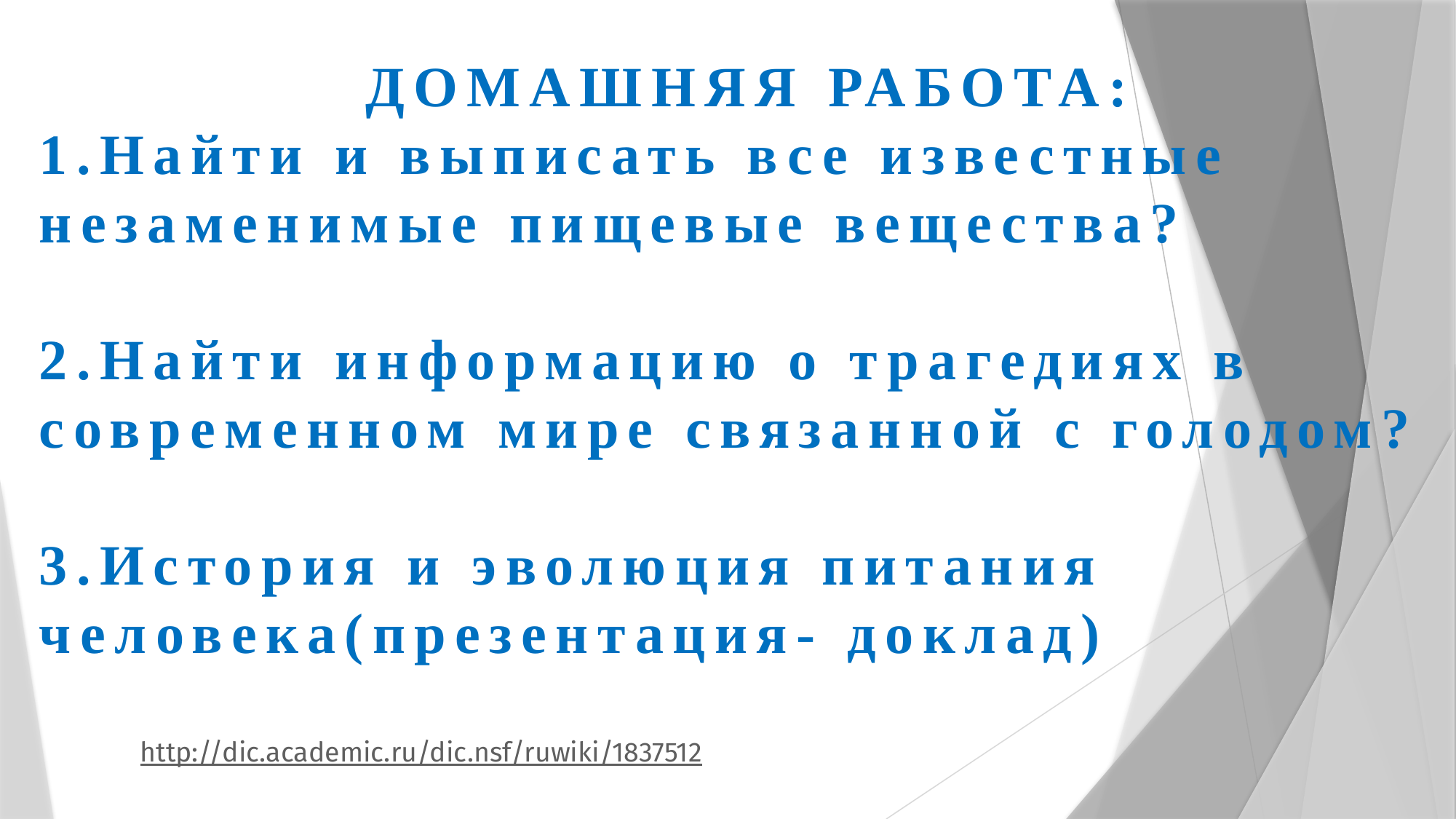

# ДОМАШНЯЯ РАБОТА: 1.Найти и выписать все известные незаменимые пищевые вещества? 2.Найти информацию о трагедиях в современном мире связанной с голодом? 3.История и эволюция питания человека(презентация- доклад)
http://dic.academic.ru/dic.nsf/ruwiki/1837512